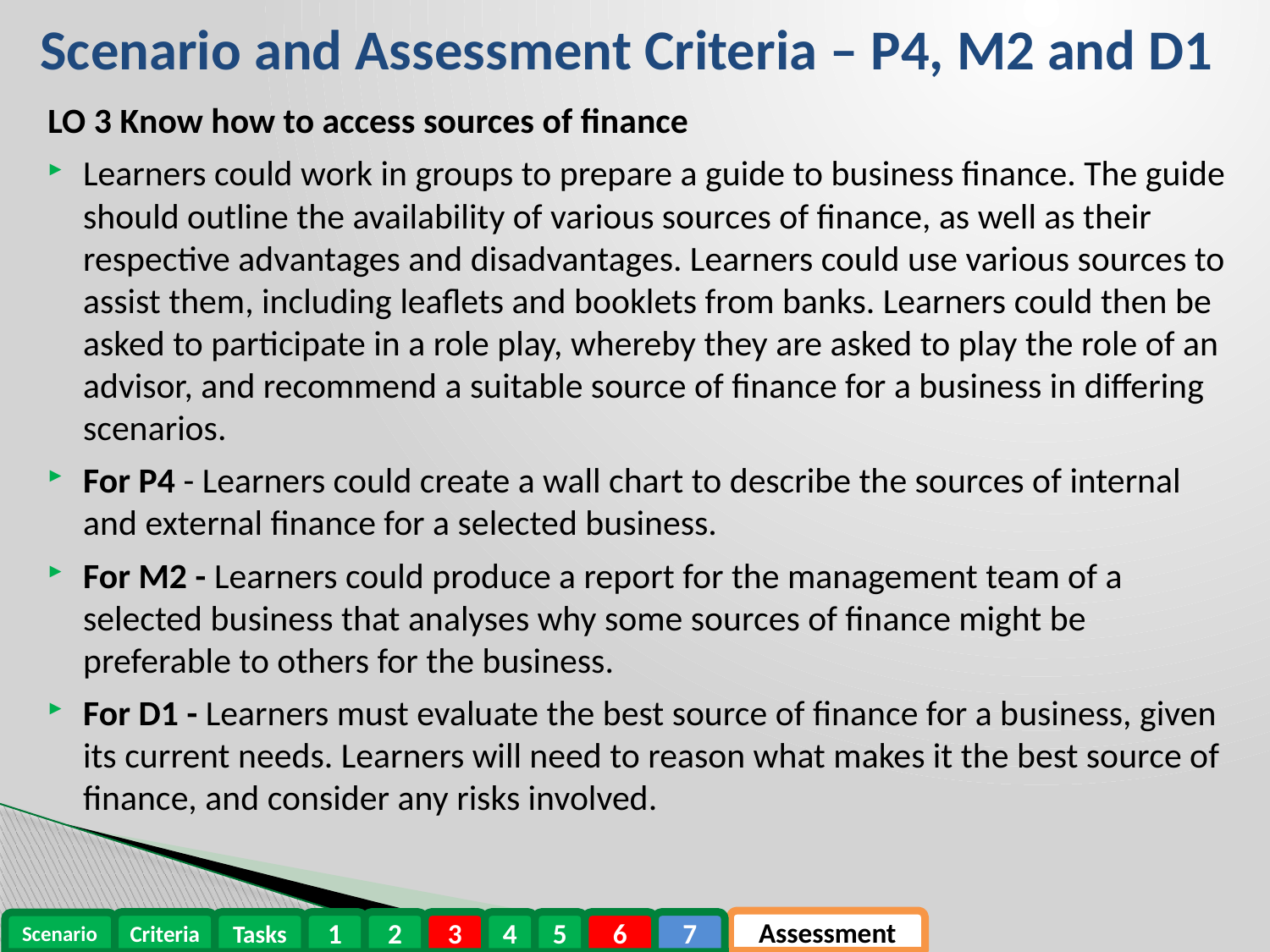

# Scenario and Assessment Criteria – P4, M2 and D1
LO 3 Know how to access sources of finance
Learners could work in groups to prepare a guide to business finance. The guide should outline the availability of various sources of finance, as well as their respective advantages and disadvantages. Learners could use various sources to assist them, including leaflets and booklets from banks. Learners could then be asked to participate in a role play, whereby they are asked to play the role of an advisor, and recommend a suitable source of finance for a business in differing scenarios.
For P4 - Learners could create a wall chart to describe the sources of internal and external finance for a selected business.
For M2 - Learners could produce a report for the management team of a selected business that analyses why some sources of finance might be preferable to others for the business.
For D1 - Learners must evaluate the best source of finance for a business, given its current needs. Learners will need to reason what makes it the best source of finance, and consider any risks involved.